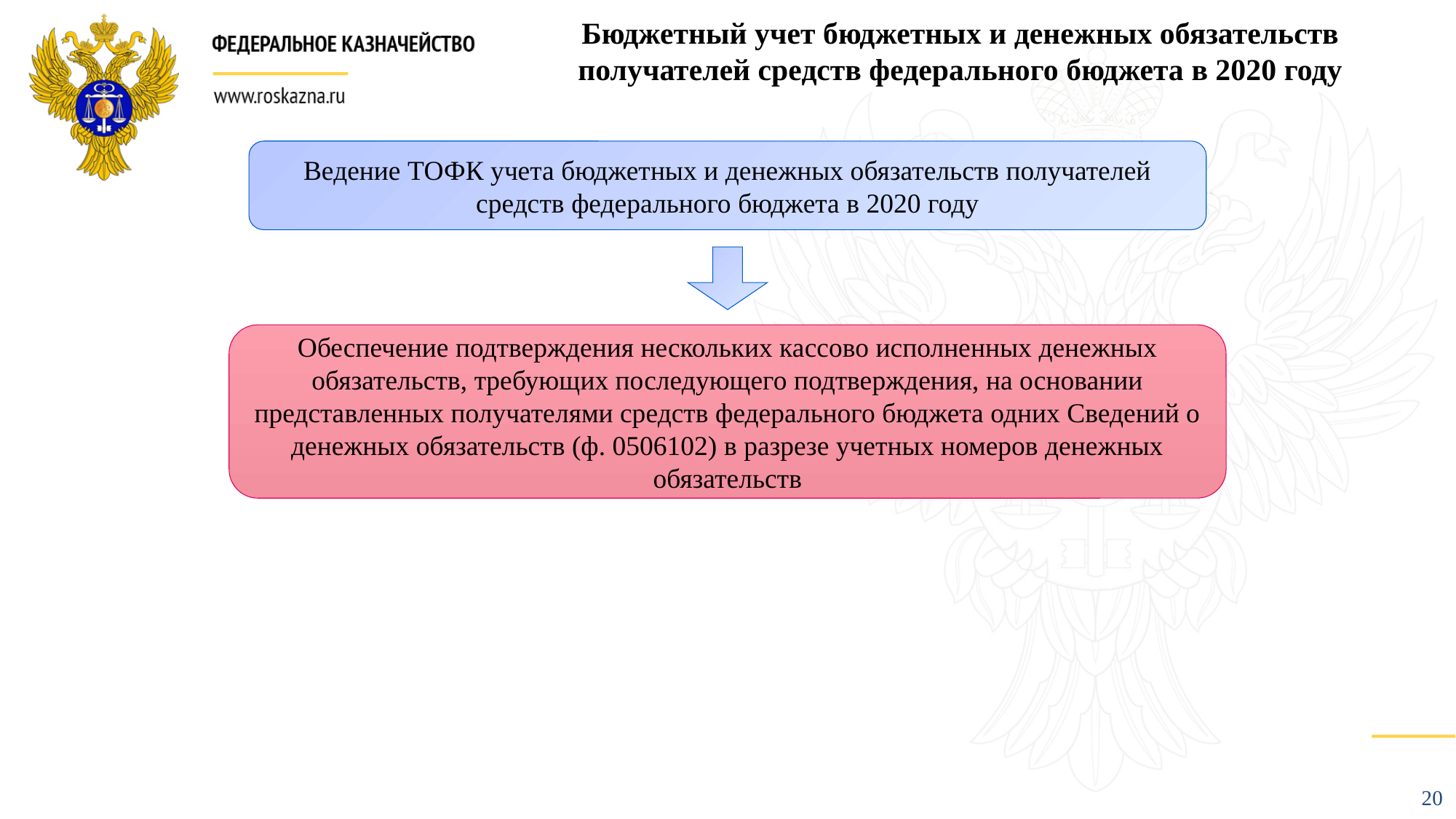

Бюджетный учет бюджетных и денежных обязательств
получателей средств федерального бюджета в 2020 году
Ведение ТОФК учета бюджетных и денежных обязательств получателей средств федерального бюджета в 2020 году

Обеспечение подтверждения нескольких кассово исполненных денежных обязательств, требующих последующего подтверждения, на основании представленных получателями средств федерального бюджета одних Сведений о денежных обязательств (ф. 0506102) в разрезе учетных номеров денежных обязательств
20